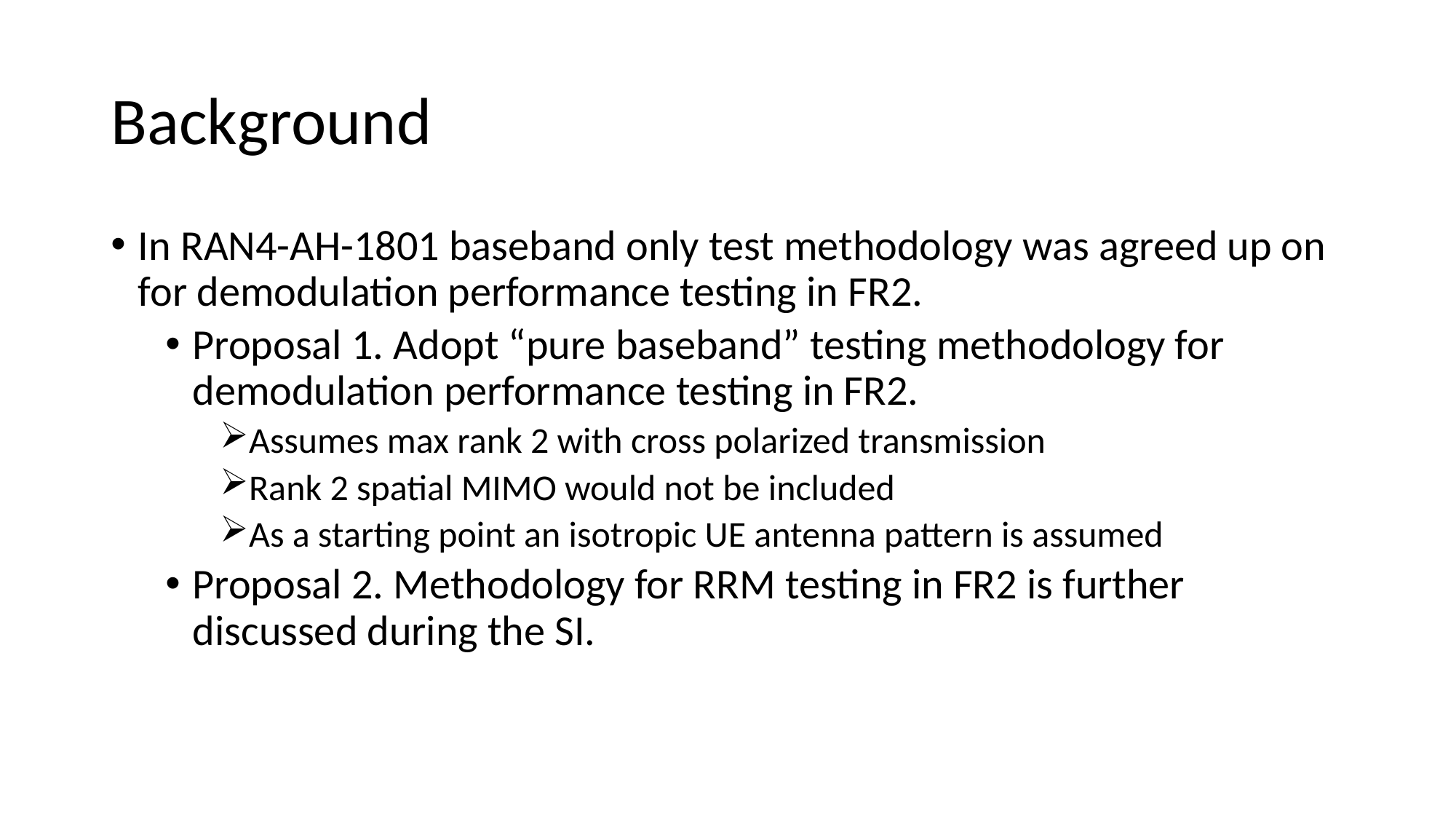

# Background
In RAN4-AH-1801 baseband only test methodology was agreed up on for demodulation performance testing in FR2.
Proposal 1. Adopt “pure baseband” testing methodology for demodulation performance testing in FR2.
Assumes max rank 2 with cross polarized transmission
Rank 2 spatial MIMO would not be included
As a starting point an isotropic UE antenna pattern is assumed
Proposal 2. Methodology for RRM testing in FR2 is further discussed during the SI.